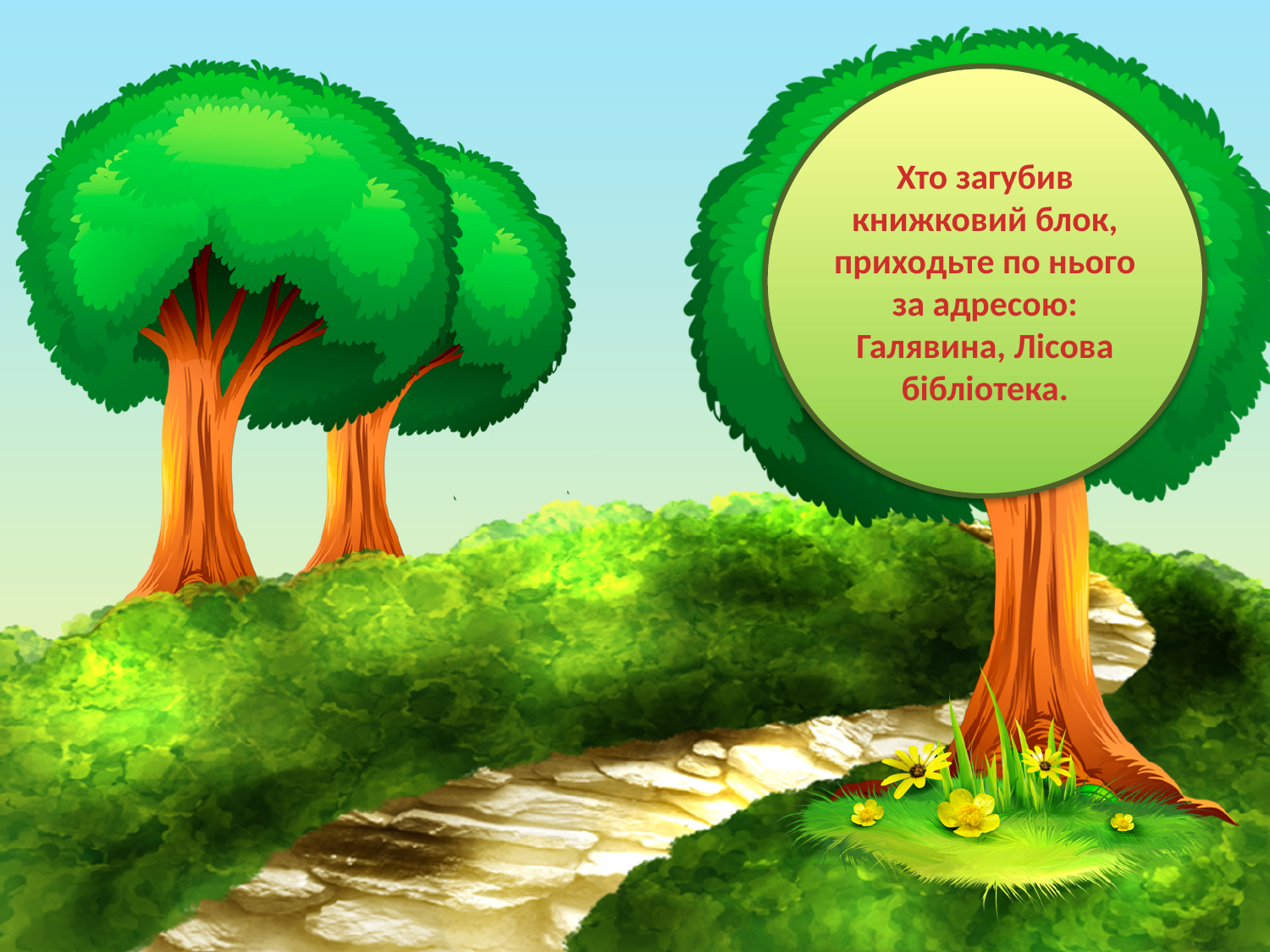

Хто загубив книжковий блок, приходьте по нього за адресою:
Галявина, Лісова бібліотека.